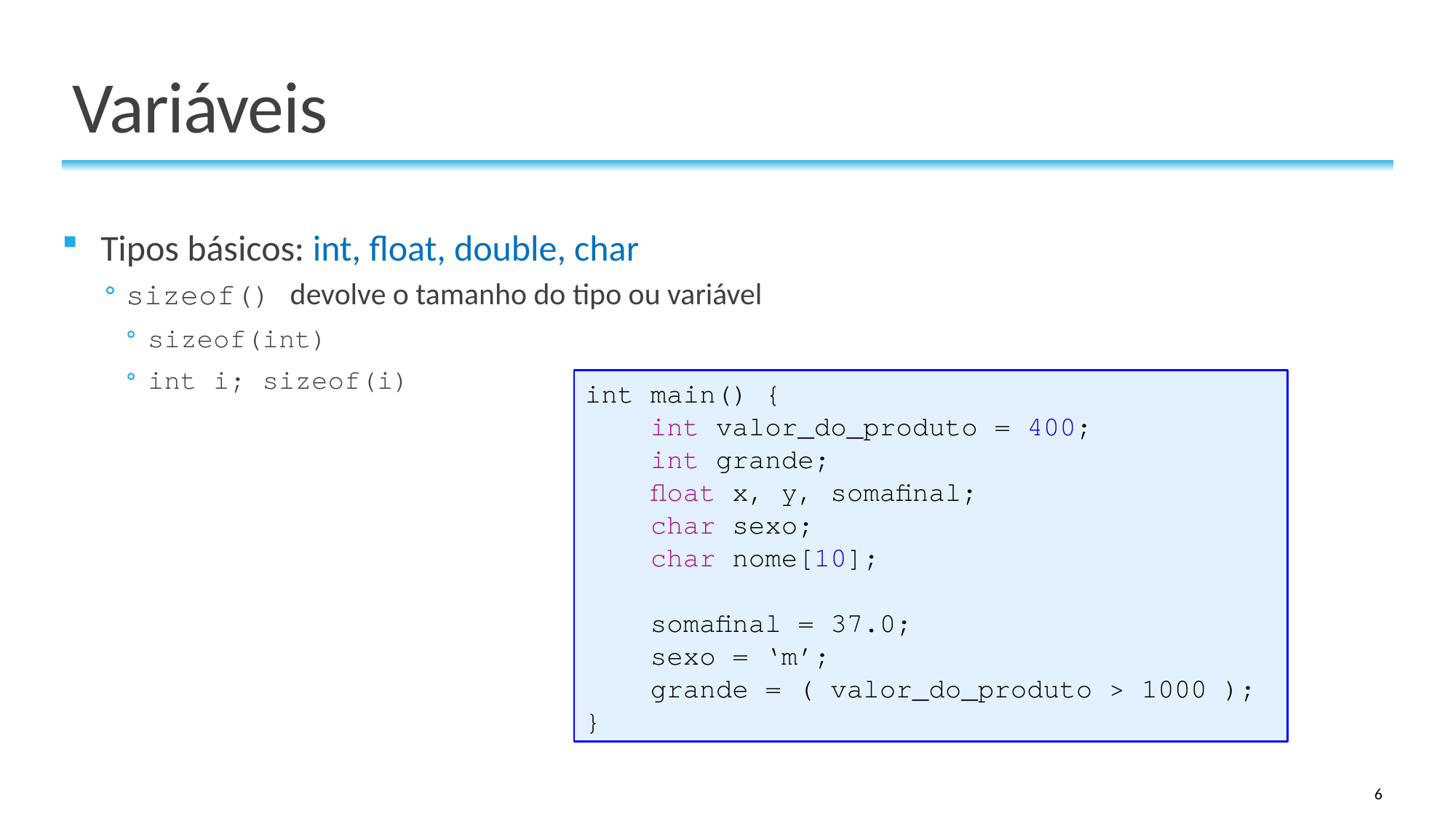

# Variáveis
Tipos básicos: int, float, double, char
sizeof() devolve o tamanho do tipo ou variável
sizeof(int)
int i; sizeof(i)
int main() {
    int valor_do_produto = 400;
    int grande;
    float x, y, somafinal;
    char sexo;
    char nome[10];

    somafinal = 37.0;
    sexo = ‘m’;
    grande = ( valor_do_produto > 1000 );
}
6